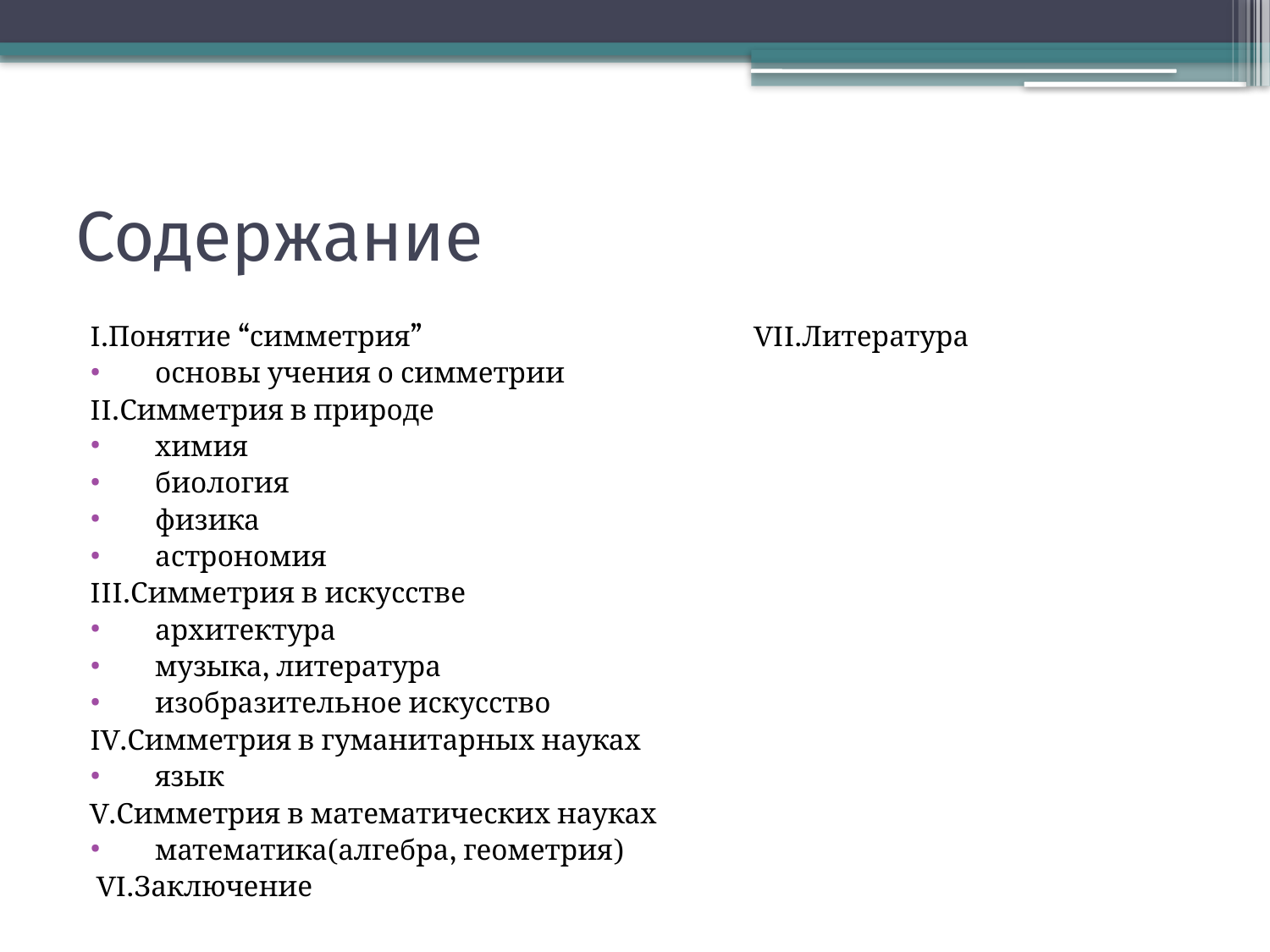

# Содержание
I.Понятие “симметрия”                                                 VII.Литература
основы учения о симметрии
II.Симметрия в природе
химия
биология
физика
астрономия
III.Симметрия в искусстве
архитектура
музыка, литература
изобразительное искусство
IV.Симметрия в гуманитарных науках
язык
V.Симметрия в математических науках
математика(алгебра, геометрия)
 VI.Заключение